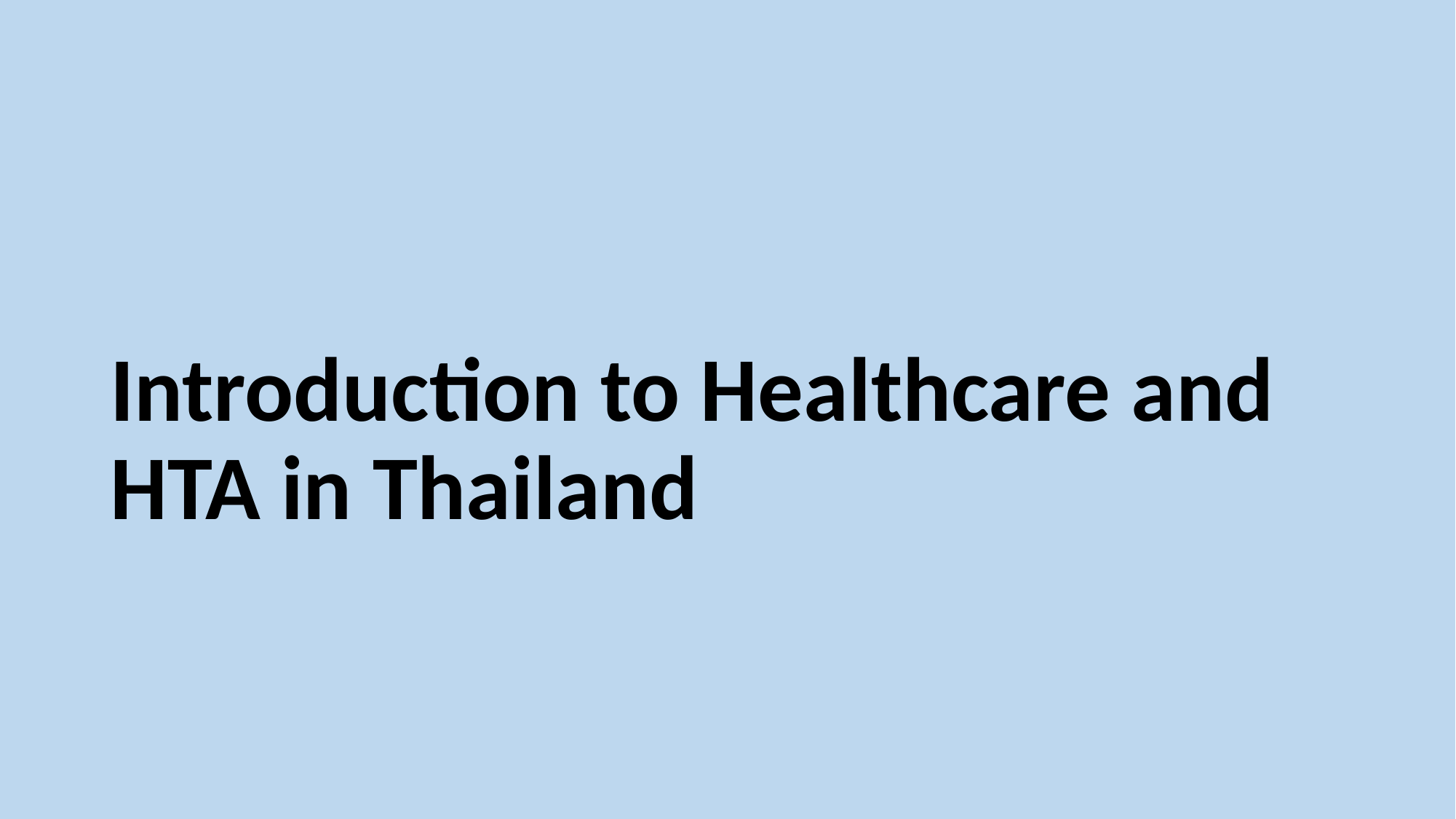

# Introduction to Healthcare and HTA in Thailand
3